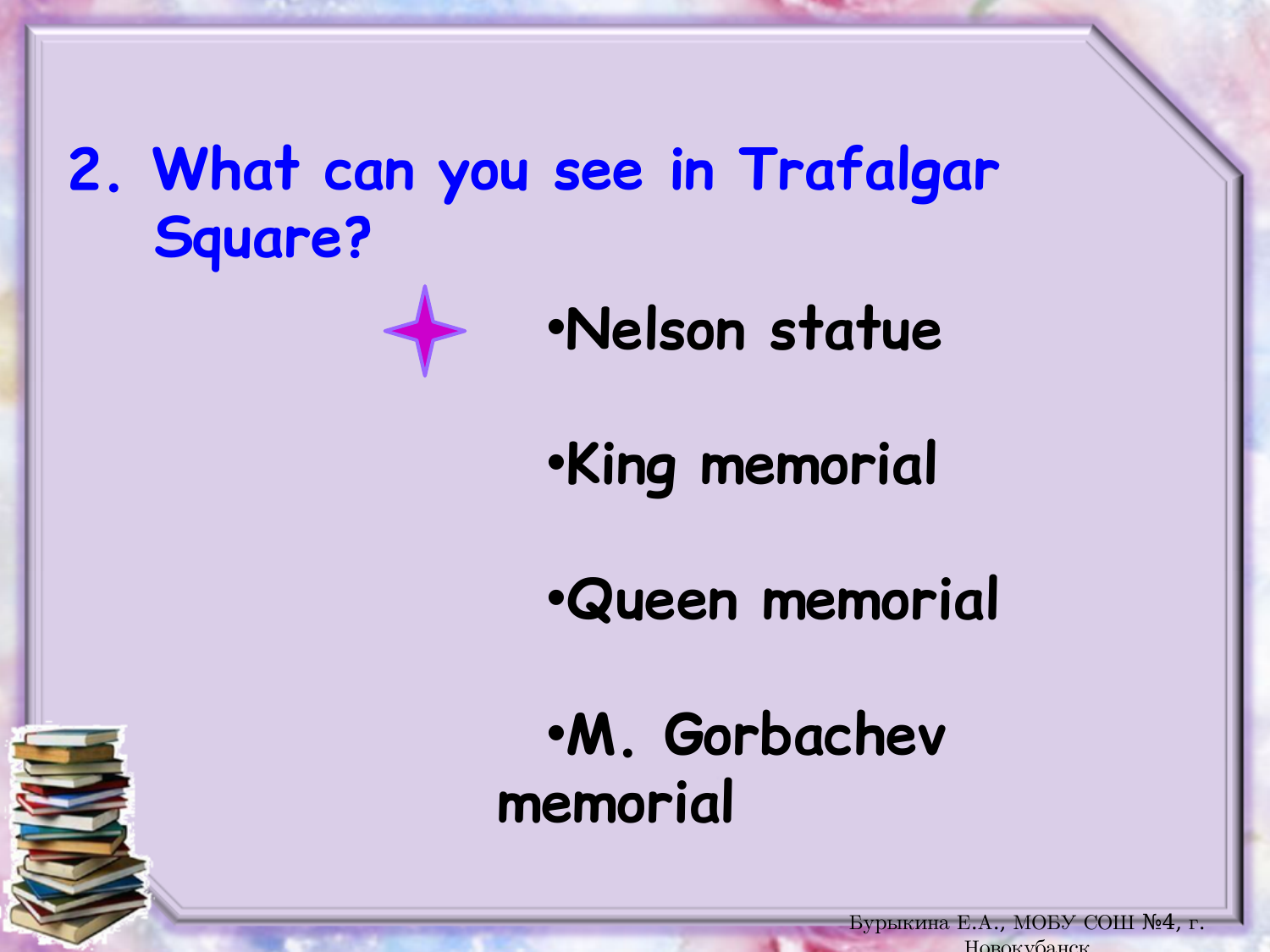

2. What can you see in Trafalgar Square?

Nelson statue

King memorial

Queen memorial

M. Gorbachev memorial

Бурыкина Е.А., МОБУ СОШ №4, г. Новокубанск